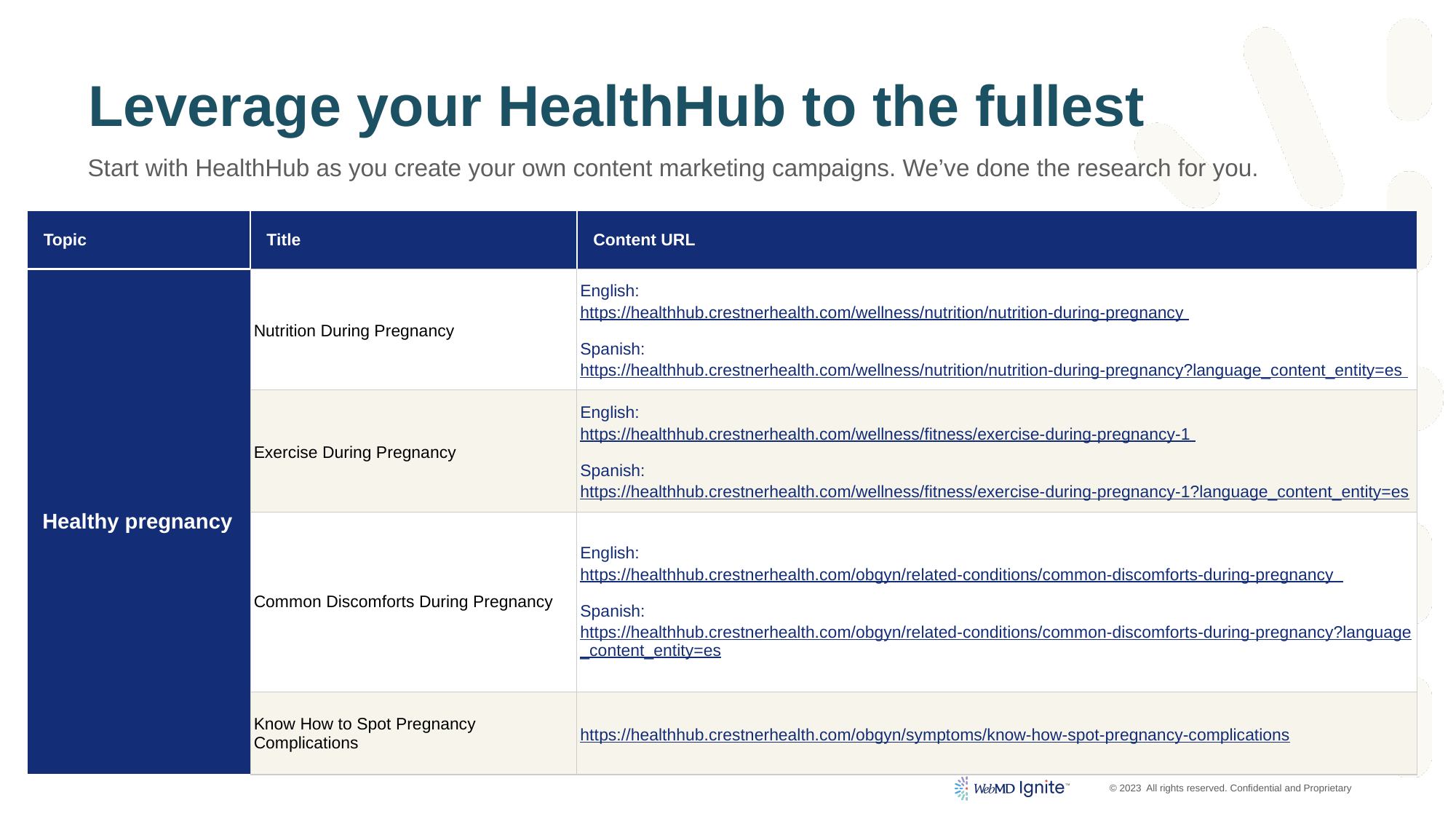

# Leverage your HealthHub to the fullest
Start with HealthHub as you create your own content marketing campaigns. We’ve done the research for you.
| Topic | Title | Content URL |
| --- | --- | --- |
| Healthy pregnancy | Nutrition During Pregnancy | English: https://healthhub.crestnerhealth.com/wellness/nutrition/nutrition-during-pregnancy Spanish: https://healthhub.crestnerhealth.com/wellness/nutrition/nutrition-during-pregnancy?language\_content\_entity=es |
|  | Exercise During Pregnancy | English: https://healthhub.crestnerhealth.com/wellness/fitness/exercise-during-pregnancy-1 Spanish: https://healthhub.crestnerhealth.com/wellness/fitness/exercise-during-pregnancy-1?language\_content\_entity=es |
|  | Common Discomforts During Pregnancy | English: https://healthhub.crestnerhealth.com/obgyn/related-conditions/common-discomforts-during-pregnancy Spanish: https://healthhub.crestnerhealth.com/obgyn/related-conditions/common-discomforts-during-pregnancy?language\_content\_entity=es |
|  | Know How to Spot Pregnancy Complications | https://healthhub.crestnerhealth.com/obgyn/symptoms/know-how-spot-pregnancy-complications |